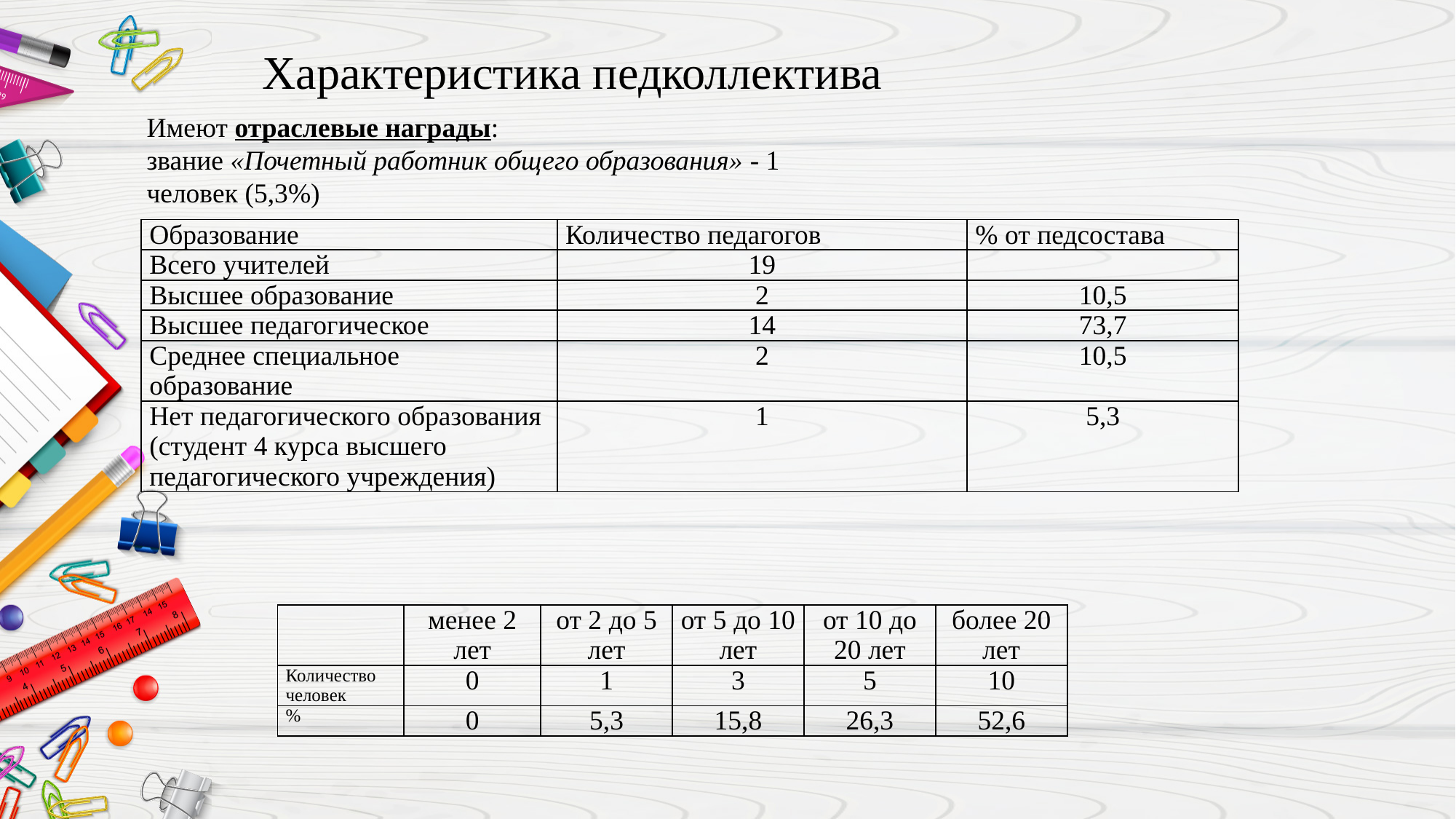

# Характеристика педколлектива
Имеют отраслевые награды:
звание «Почетный работник общего образования» - 1 человек (5,3%)
| Образование | Количество педагогов | % от педсостава |
| --- | --- | --- |
| Всего учителей | 19 |  |
| Высшее образование | 2 | 10,5 |
| Высшее педагогическое | 14 | 73,7 |
| Среднее специальное образование | 2 | 10,5 |
| Нет педагогического образования (студент 4 курса высшего педагогического учреждения) | 1 | 5,3 |
|  | менее 2 лет | от 2 до 5 лет | от 5 до 10 лет | от 10 до 20 лет | более 20 лет |
| --- | --- | --- | --- | --- | --- |
| Количество человек | 0 | 1 | 3 | 5 | 10 |
| % | 0 | 5,3 | 15,8 | 26,3 | 52,6 |